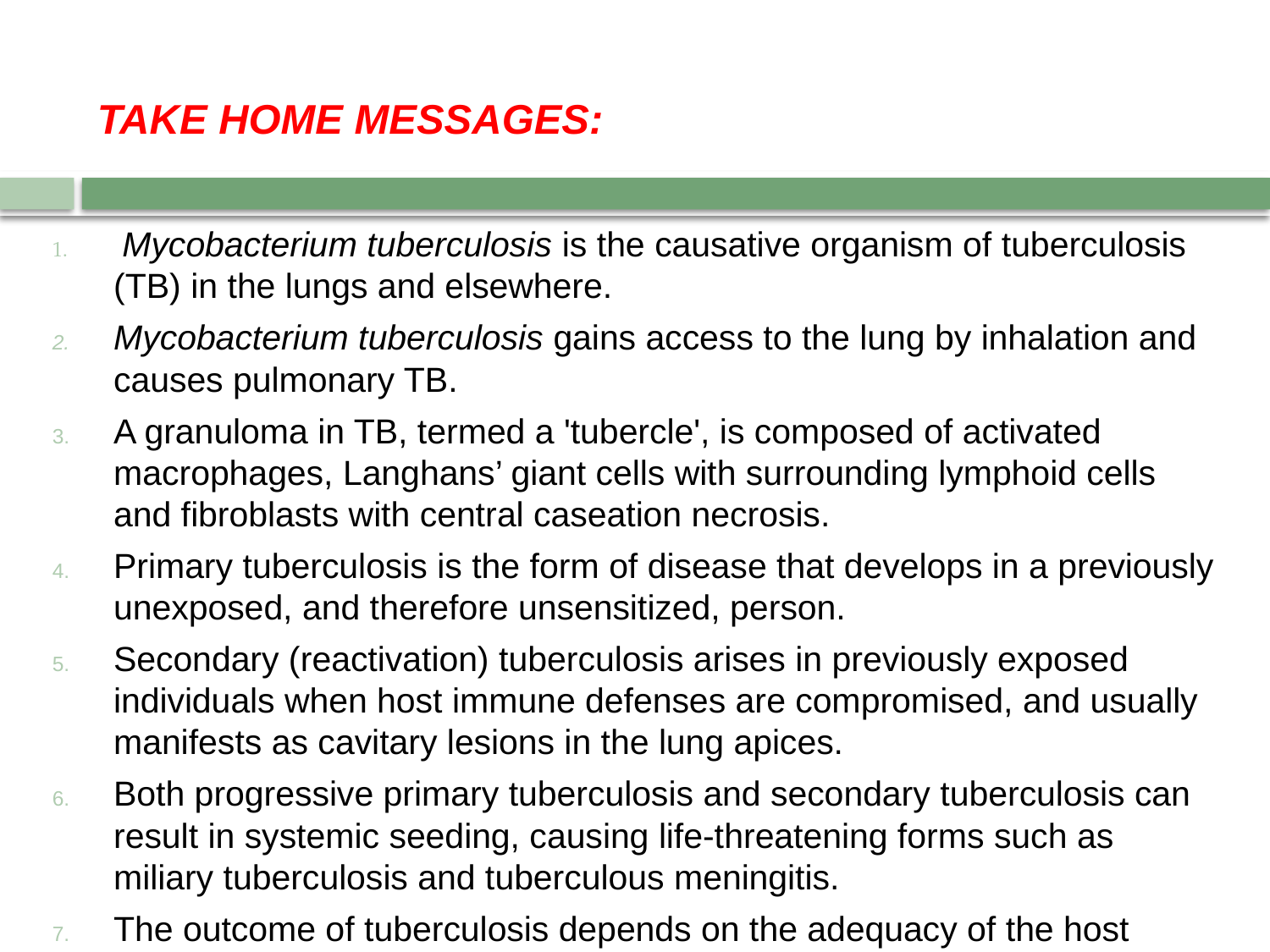

# TAKE HOME MESSAGES:
 Mycobacterium tuberculosis is the causative organism of tuberculosis (TB) in the lungs and elsewhere.
Mycobacterium tuberculosis gains access to the lung by inhalation and causes pulmonary TB.
A granuloma in TB, termed a 'tubercle', is composed of activated macrophages, Langhans’ giant cells with surrounding lymphoid cells and fibroblasts with central caseation necrosis.
Primary tuberculosis is the form of disease that develops in a previously unexposed, and therefore unsensitized, person.
Secondary (reactivation) tuberculosis arises in previously exposed individuals when host immune defenses are compromised, and usually manifests as cavitary lesions in the lung apices.
Both progressive primary tuberculosis and secondary tuberculosis can result in systemic seeding, causing life-threatening forms such as miliary tuberculosis and tuberculous meningitis.
The outcome of tuberculosis depends on the adequacy of the host immune response.